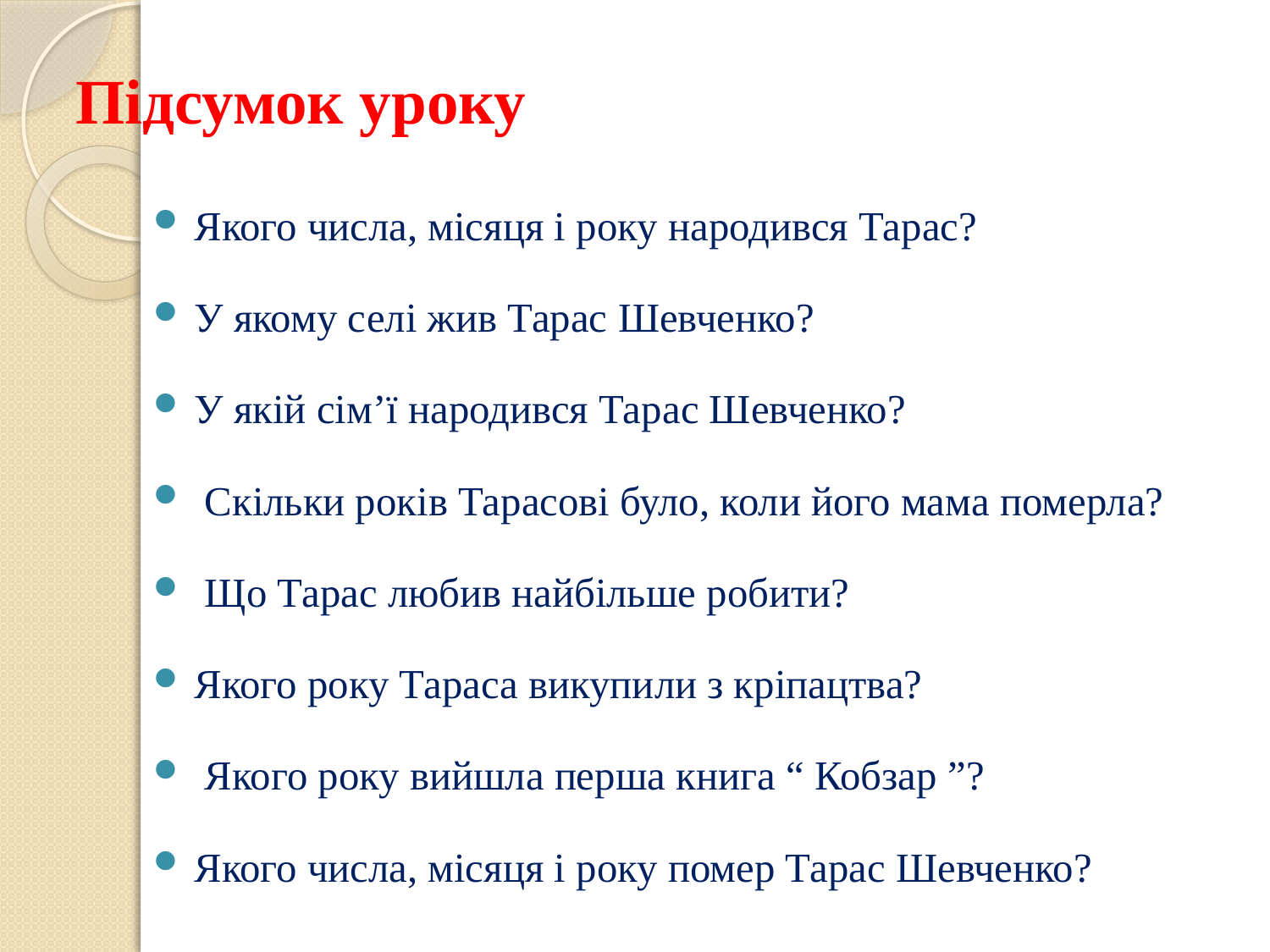

# Підсумок уроку
Якого числа, місяця і року народився Тарас?
У якому селі жив Тарас Шевченко?
У якій сім’ї народився Тарас Шевченко?
 Скільки років Тарасові було, коли його мама померла?
 Що Тарас любив найбільше робити?
Якого року Тараса викупили з кріпацтва?
 Якого року вийшла перша книга “ Кобзар ”?
Якого числа, місяця і року помер Тарас Шевченко?